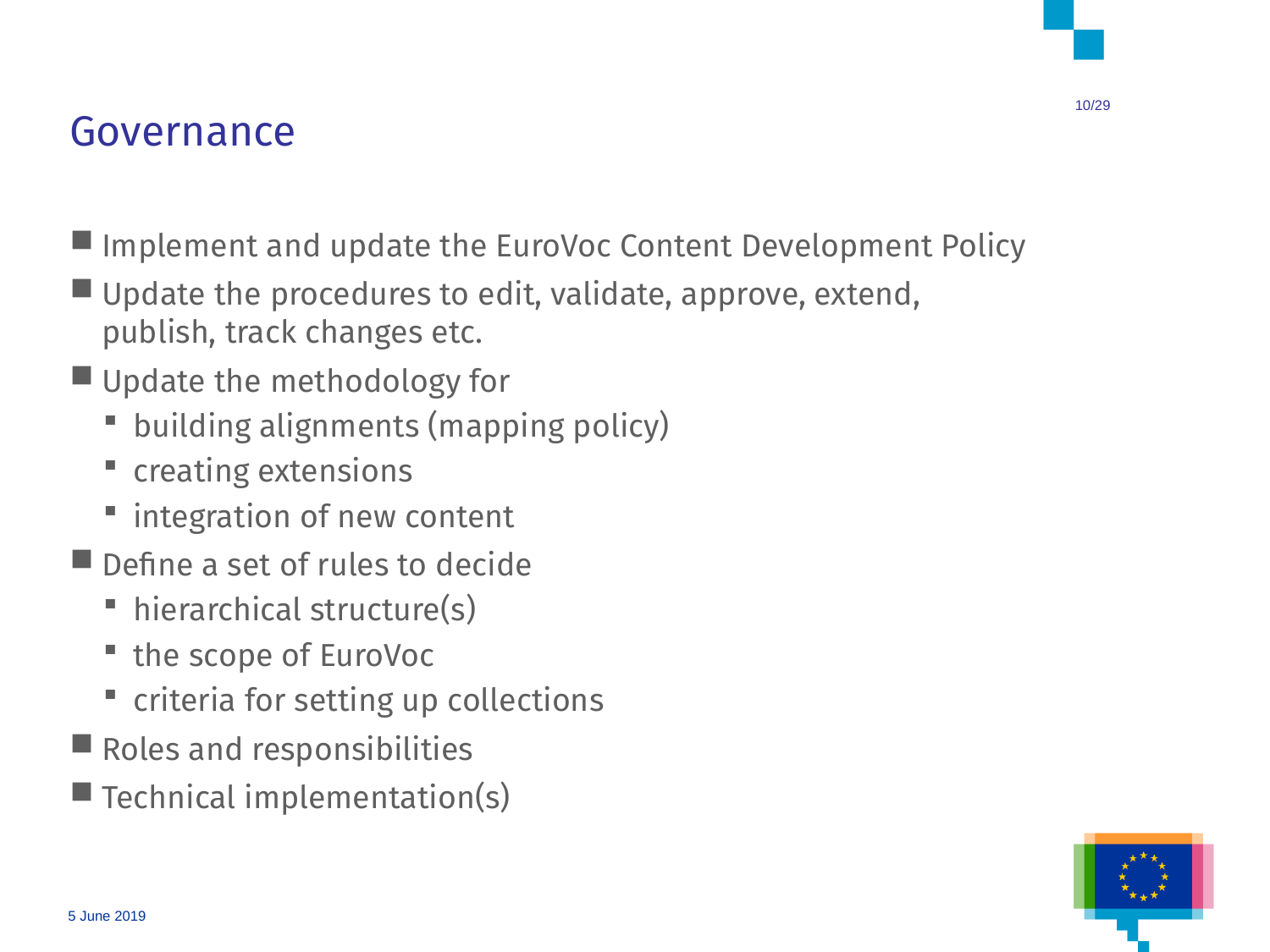

10/29
# Governance
Implement and update the EuroVoc Content Development Policy
Update the procedures to edit, validate, approve, extend, publish, track changes etc.
Update the methodology for
building alignments (mapping policy)
creating extensions
integration of new content
Define a set of rules to decide
hierarchical structure(s)
the scope of EuroVoc
criteria for setting up collections
Roles and responsibilities
Technical implementation(s)

5 June 2019